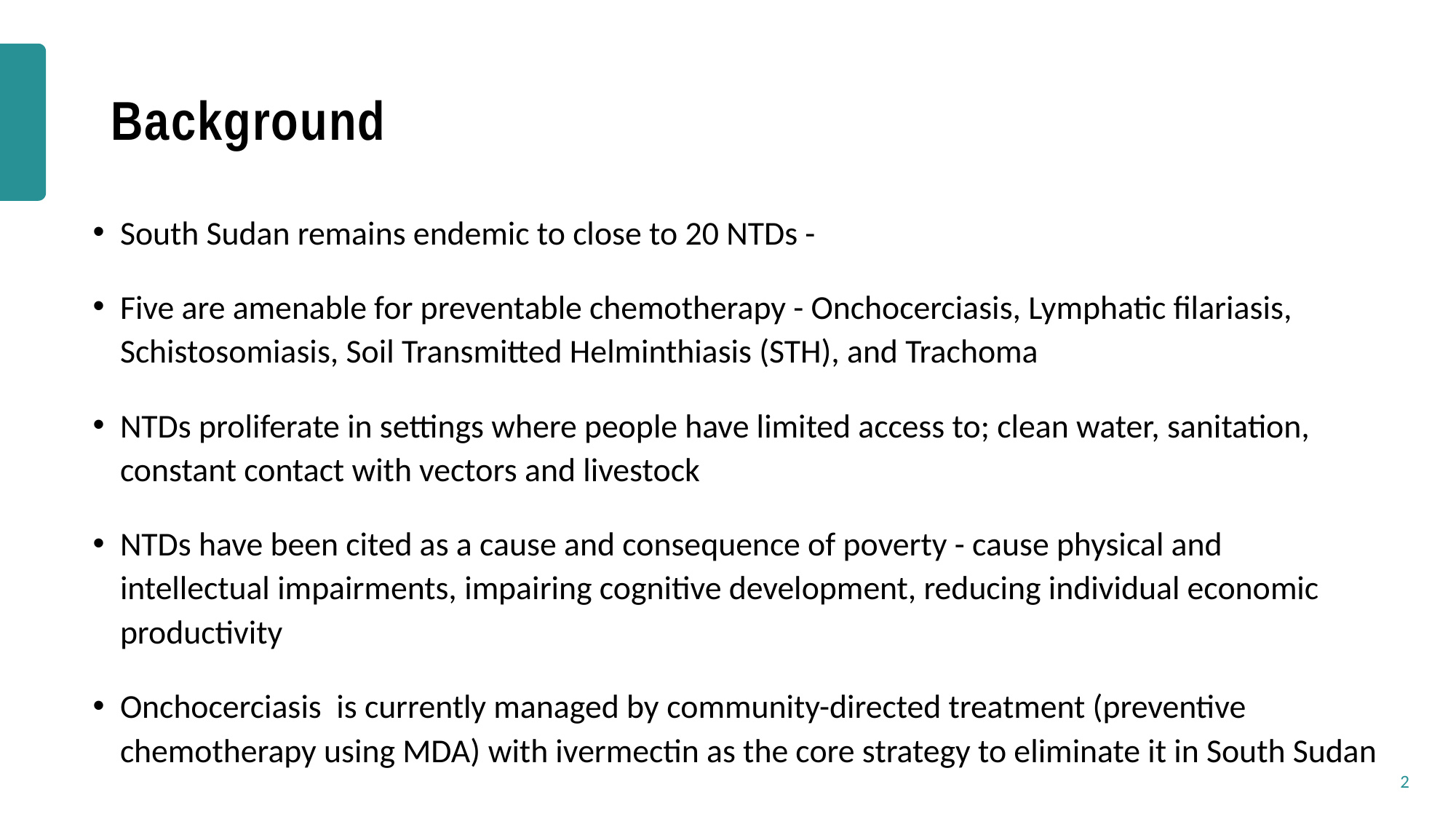

# Background
South Sudan remains endemic to close to 20 NTDs -
Five are amenable for preventable chemotherapy - Onchocerciasis, Lymphatic filariasis, Schistosomiasis, Soil Transmitted Helminthiasis (STH), and Trachoma
NTDs proliferate in settings where people have limited access to; clean water, sanitation, constant contact with vectors and livestock
NTDs have been cited as a cause and consequence of poverty - cause physical and intellectual impairments, impairing cognitive development, reducing individual economic productivity
Onchocerciasis  is currently managed by community-directed treatment (preventive chemotherapy using MDA) with ivermectin as the core strategy to eliminate it in South Sudan
2